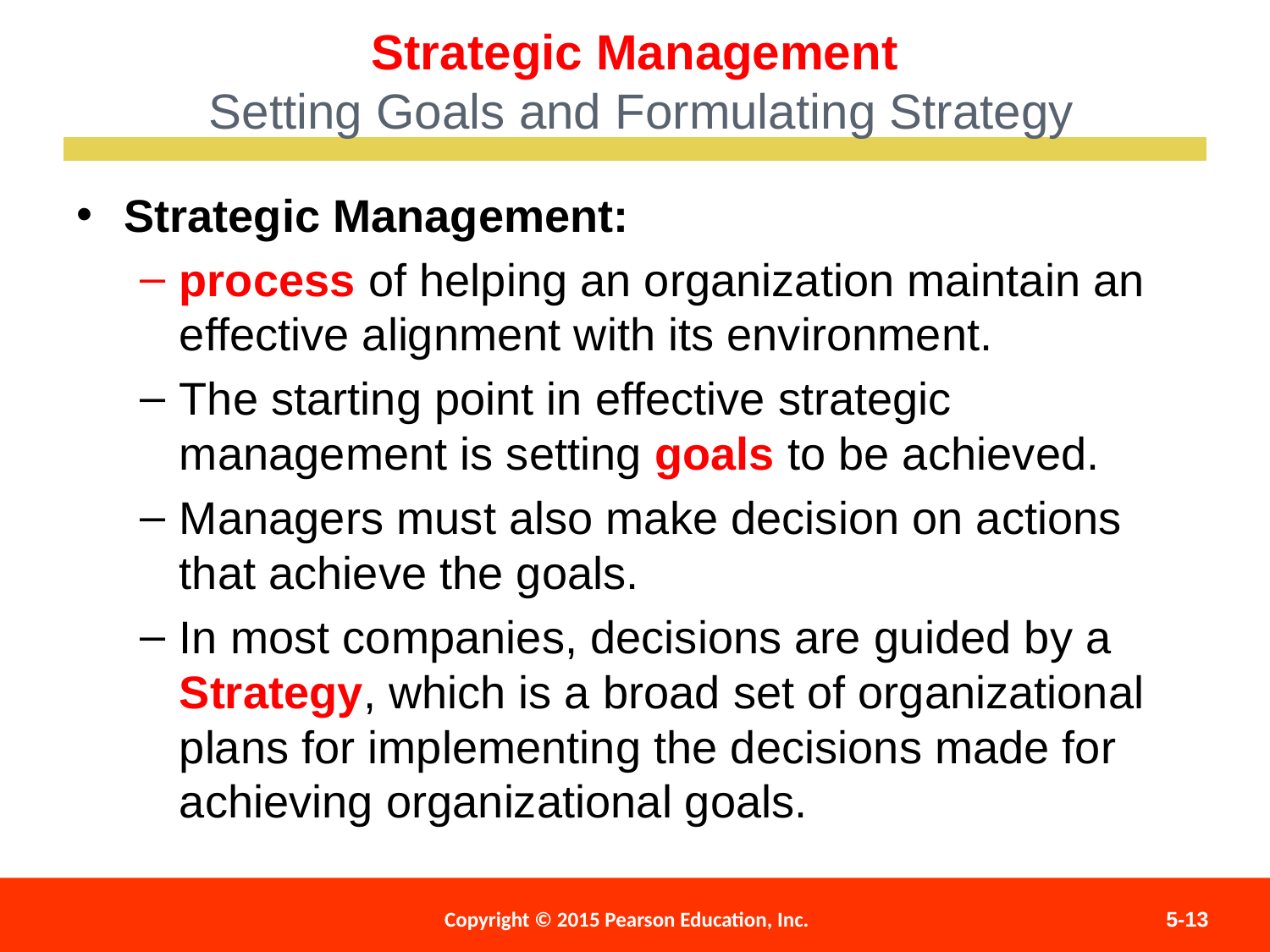

Strategic Management
 Setting Goals and Formulating Strategy
Strategic Management:
process of helping an organization maintain an effective alignment with its environment.
The starting point in effective strategic management is setting goals to be achieved.
Managers must also make decision on actions that achieve the goals.
In most companies, decisions are guided by a Strategy, which is a broad set of organizational plans for implementing the decisions made for achieving organizational goals.